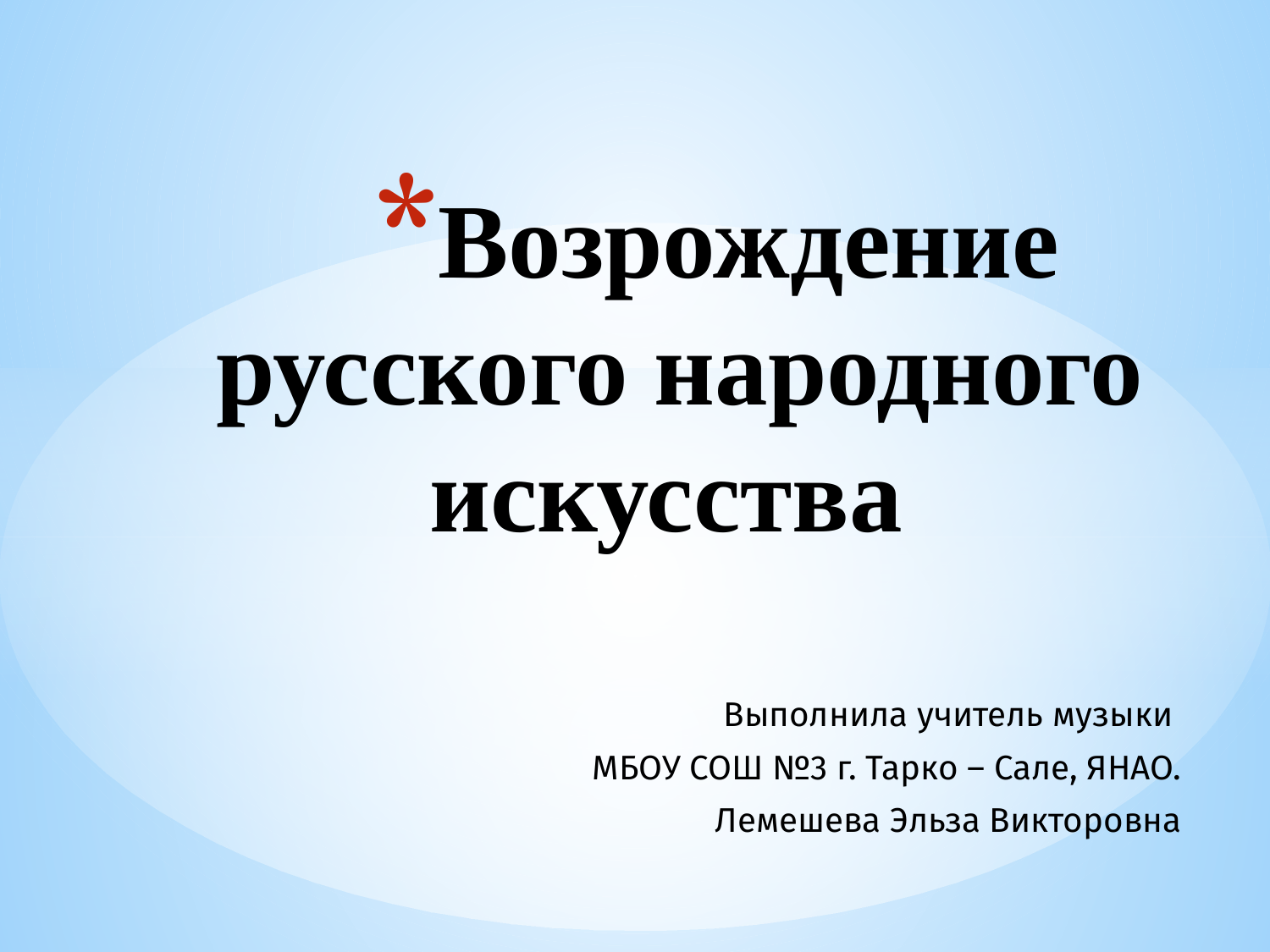

# Возрождение русского народного искусства
                Выполнила учитель музыки
МБОУ СОШ №3 г. Тарко – Сале, ЯНАО.
                Лемешева Эльза Викторовна